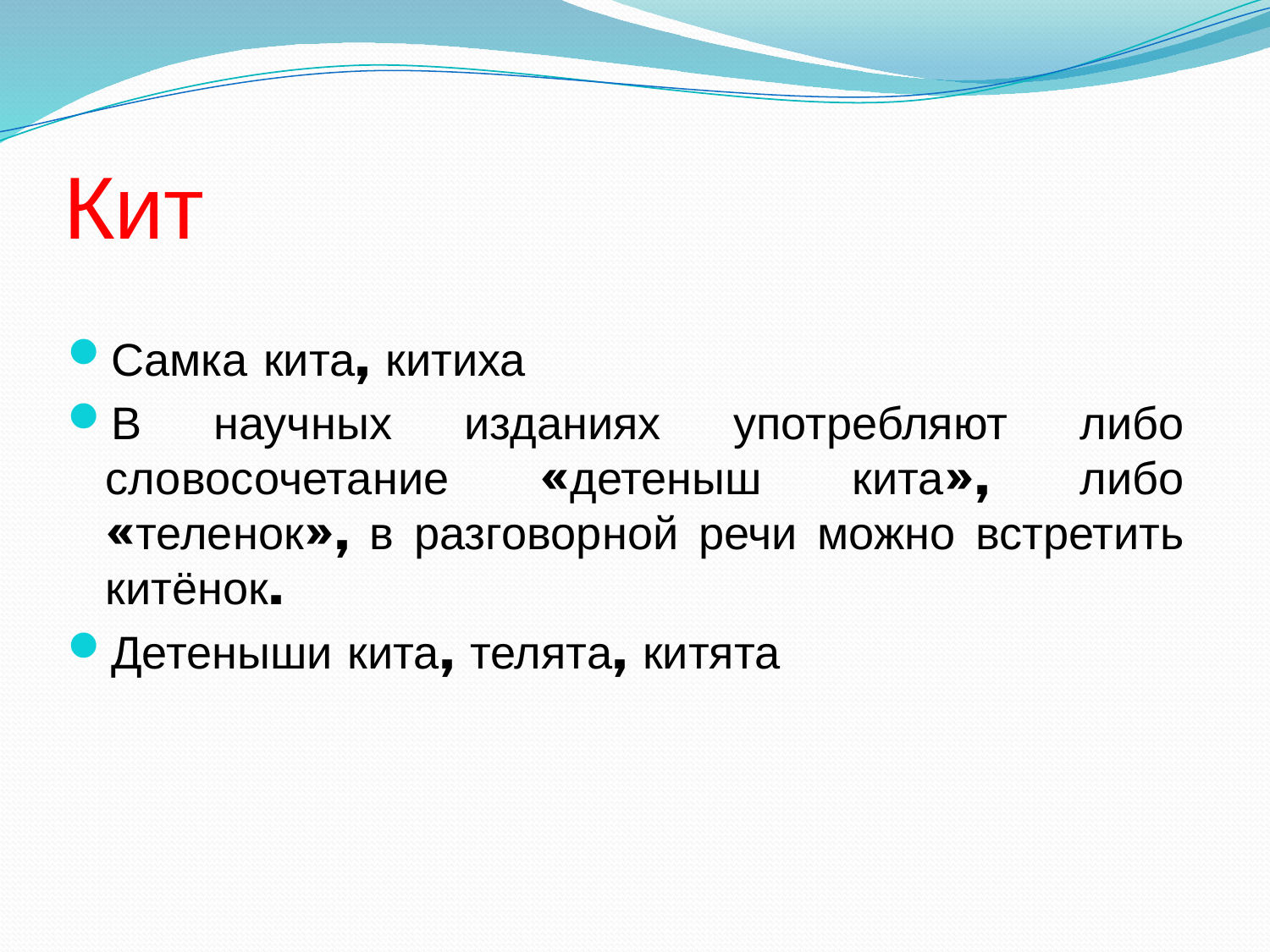

# Кит
Самка кита, китиха
В научных изданиях употребляют либо словосочетание «детеныш кита», либо «теленок», в разговорной речи можно встретить китёнок.
Детеныши кита, телята, китята